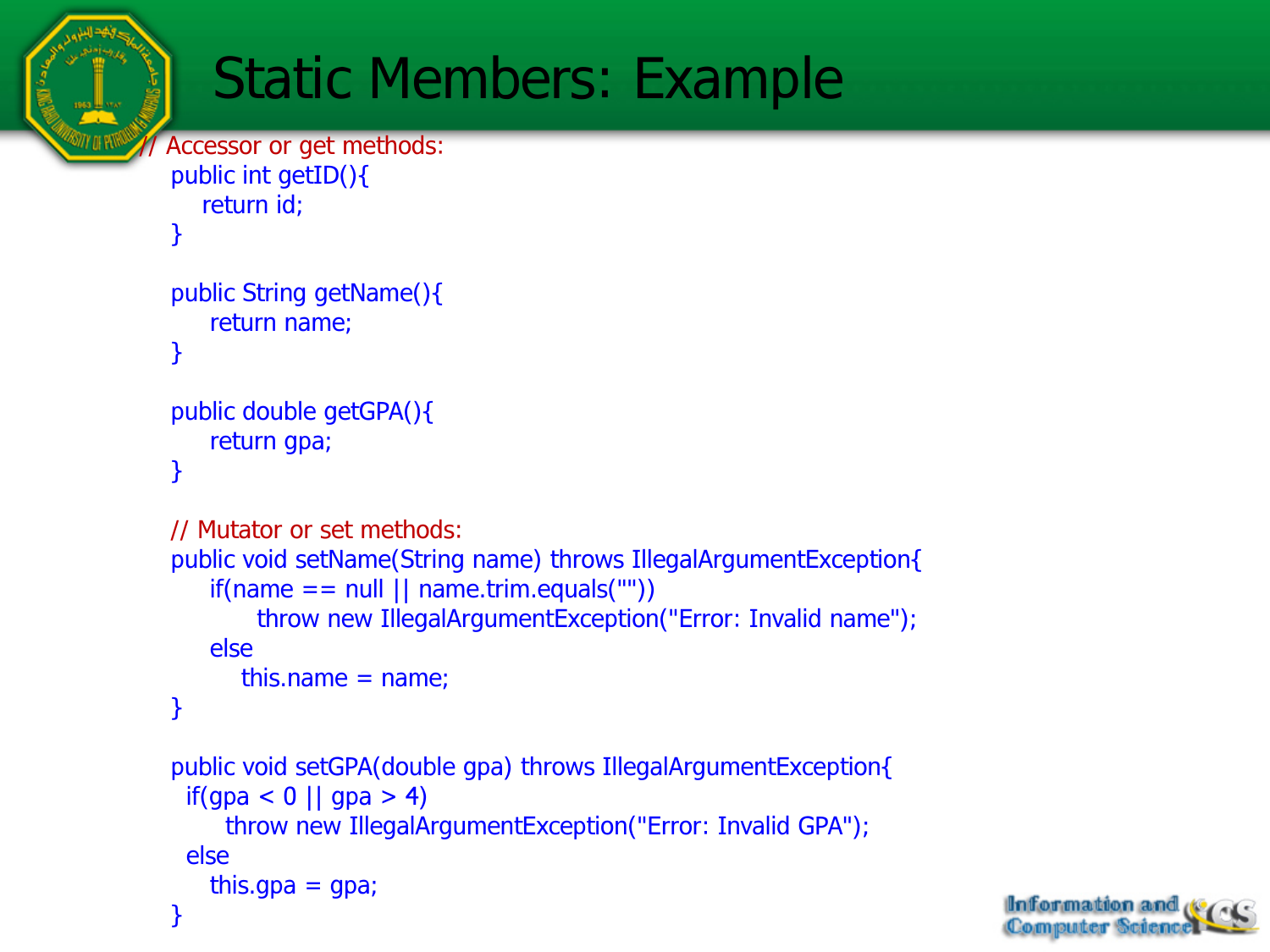

# Static Members: Example
// Accessor or get methods:
    public int getID(){
        return id;
    }

    public String getName(){
         return name;
    }

    public double getGPA(){
         return gpa;
    }

    // Mutator or set methods:
    public void setName(String name) throws IllegalArgumentException{
         if(name == null || name.trim.equals(""))
               throw new IllegalArgumentException("Error: Invalid name");
         else
             this.name = name;
    }

    public void setGPA(double gpa) throws IllegalArgumentException{
      if(gpa < 0 || gpa > 4)
           throw new IllegalArgumentException("Error: Invalid GPA");
      else
         this.gpa = gpa;
    }